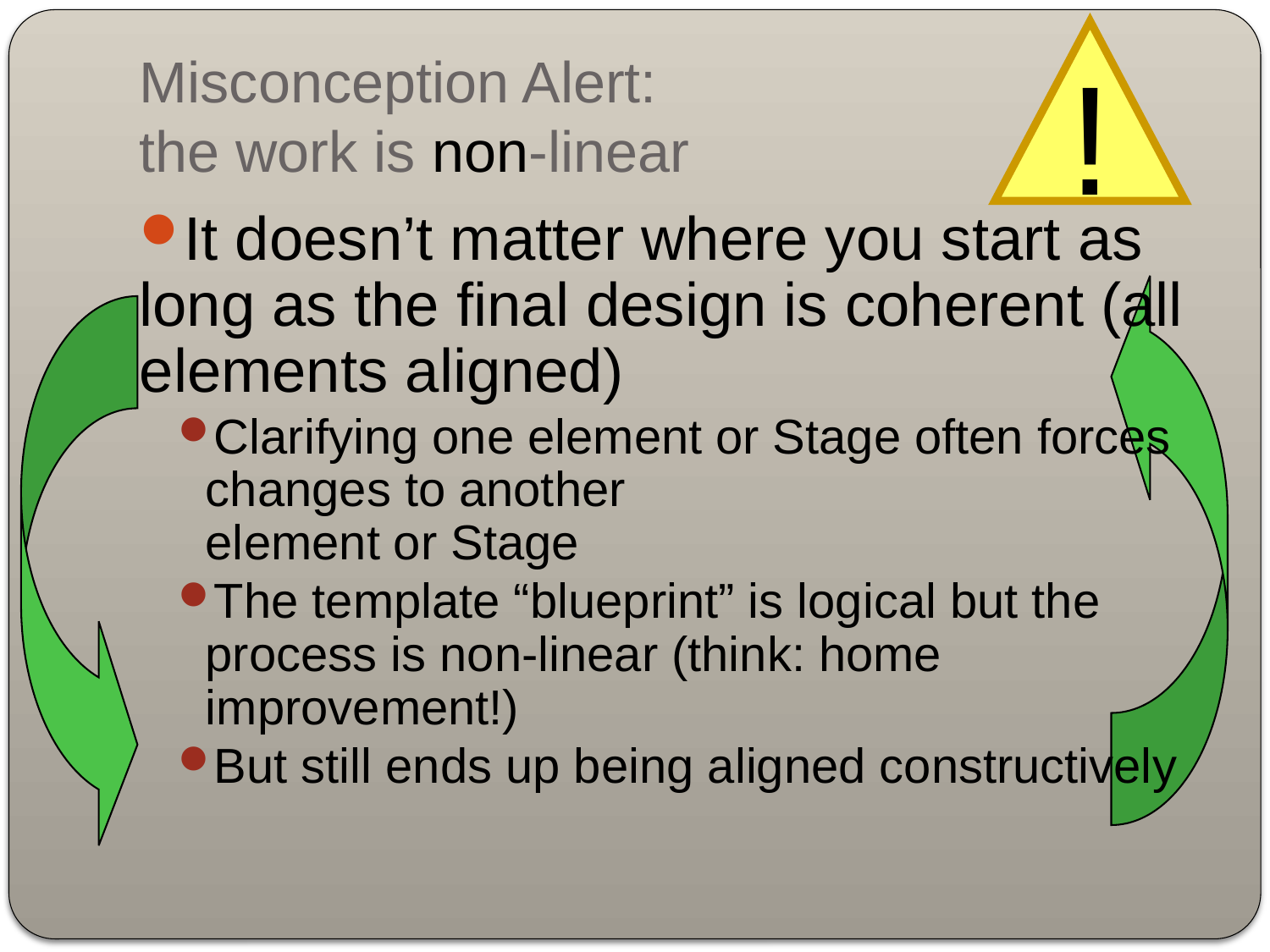

!
# Misconception Alert: the work is non-linear
It doesn’t matter where you start as long as the final design is coherent (all elements aligned)
Clarifying one element or Stage often forces changes to another
element or Stage
The template “blueprint” is logical but the process is non-linear (think: home improvement!)
But still ends up being aligned constructively